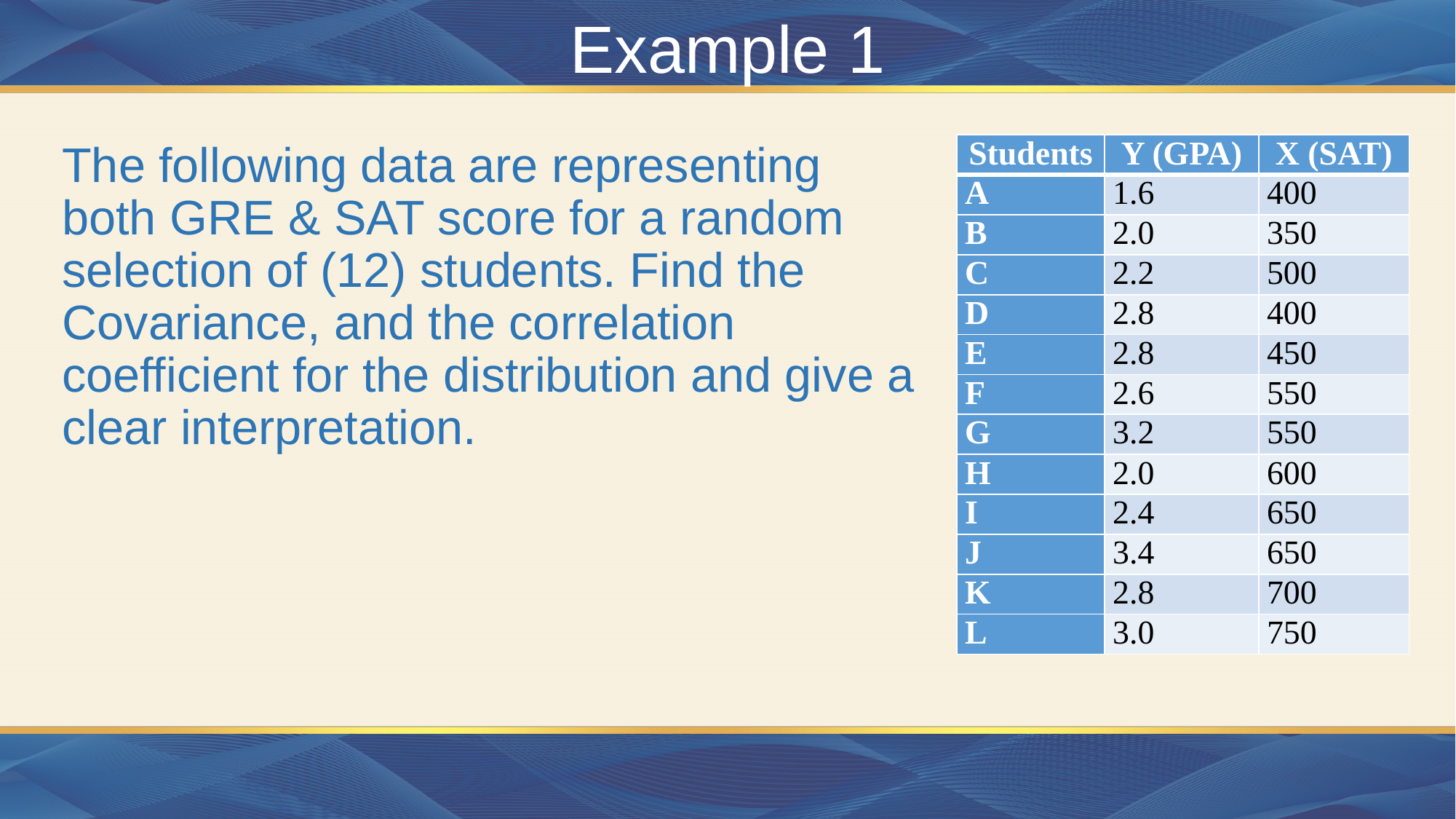

# Example 1
The following data are representing both GRE & SAT score for a random selection of (12) students. Find the Covariance, and the correlation coefficient for the distribution and give a clear interpretation.
| Students | Y (GPA) | X (SAT) |
| --- | --- | --- |
| A | 1.6 | 400 |
| B | 2.0 | 350 |
| C | 2.2 | 500 |
| D | 2.8 | 400 |
| E | 2.8 | 450 |
| F | 2.6 | 550 |
| G | 3.2 | 550 |
| H | 2.0 | 600 |
| I | 2.4 | 650 |
| J | 3.4 | 650 |
| K | 2.8 | 700 |
| L | 3.0 | 750 |